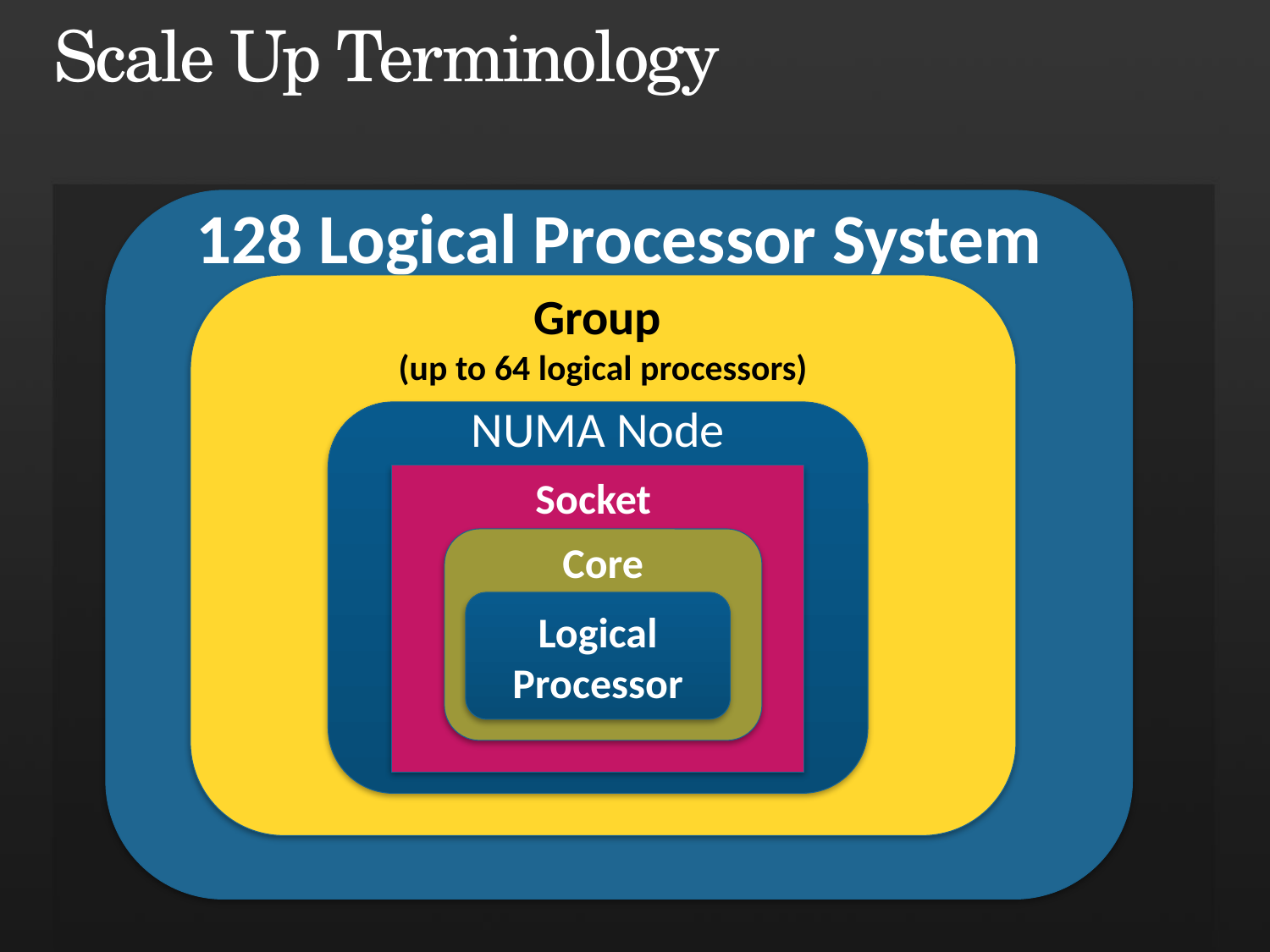

# Scale Up Terminology
128 Logical Processor System

Group
(up to 64 logical processors)

NUMA Node

Socket

Core

Logical Processor